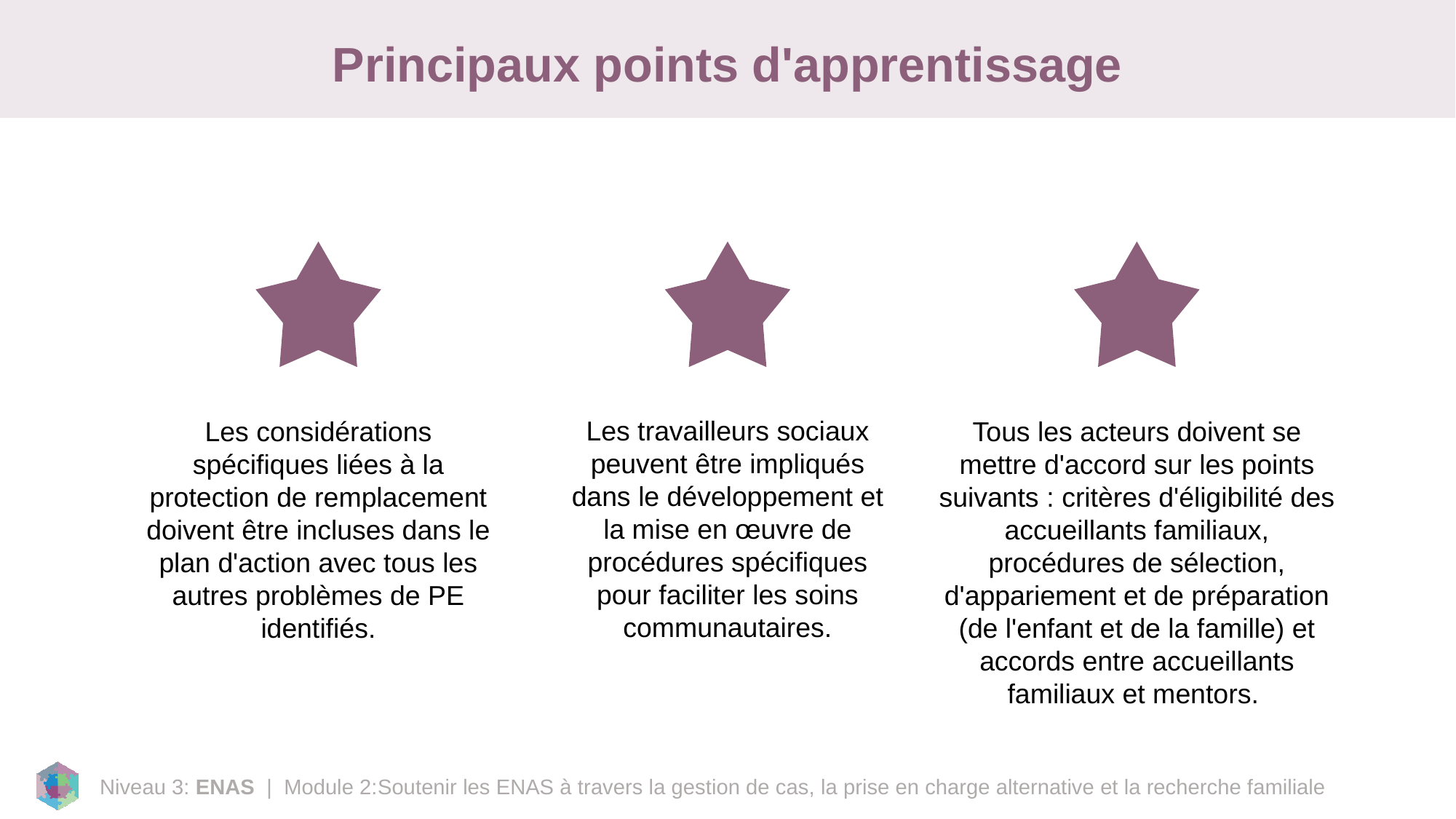

# Principaux points d'apprentissage

Les travailleurs sociaux peuvent être impliqués dans le développement et la mise en œuvre de procédures spécifiques pour faciliter les soins communautaires.
Tous les acteurs doivent se mettre d'accord sur les points suivants : critères d'éligibilité des accueillants familiaux, procédures de sélection, d'appariement et de préparation (de l'enfant et de la famille) et accords entre accueillants familiaux et mentors.
Les considérations spécifiques liées à la protection de remplacement doivent être incluses dans le plan d'action avec tous les autres problèmes de PE identifiés.